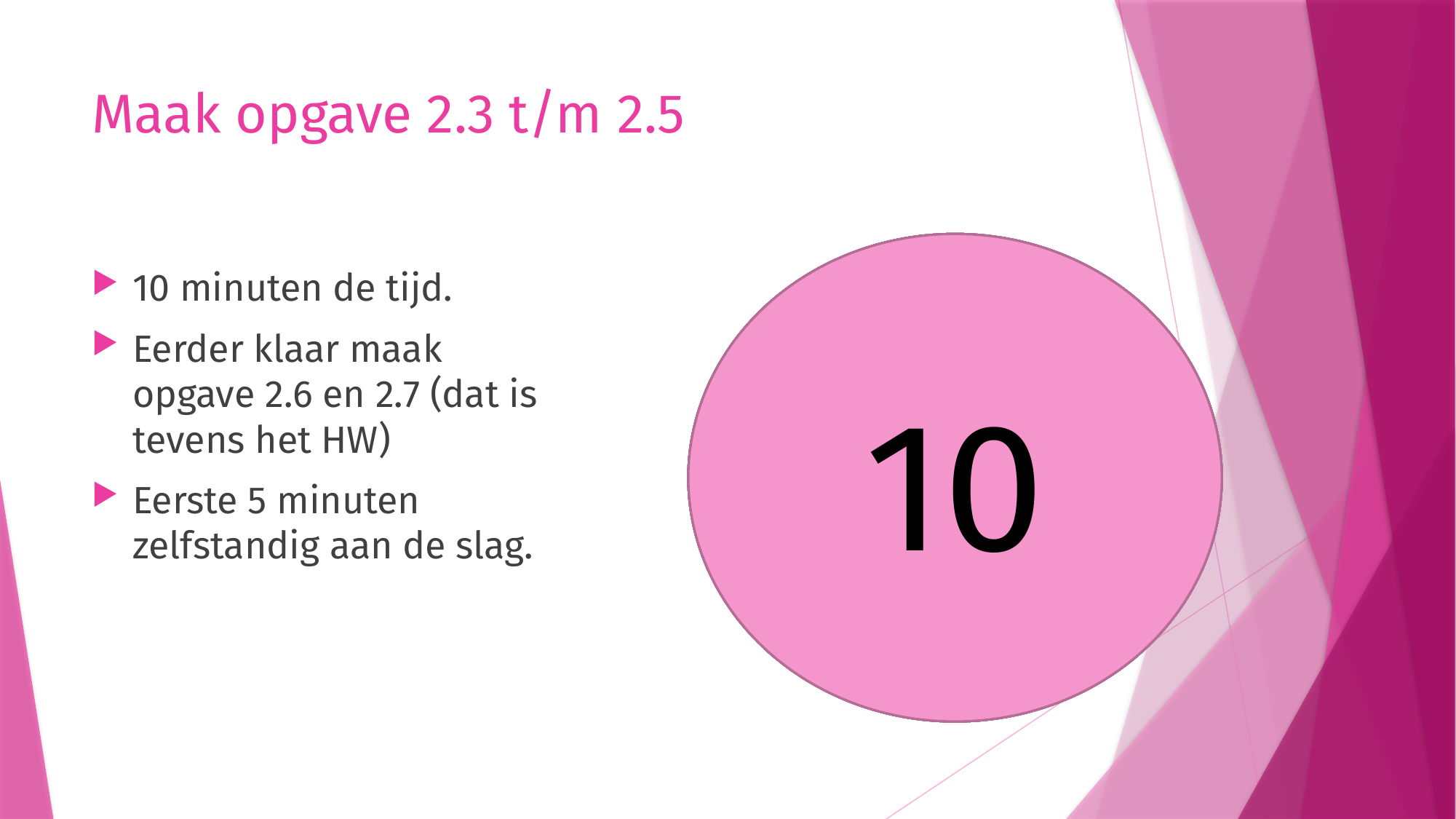

# Maak opgave 2.3 t/m 2.5
10
9
8
5
6
7
4
3
1
2
10 minuten de tijd.
Eerder klaar maak opgave 2.6 en 2.7 (dat is tevens het HW)
Eerste 5 minuten zelfstandig aan de slag.